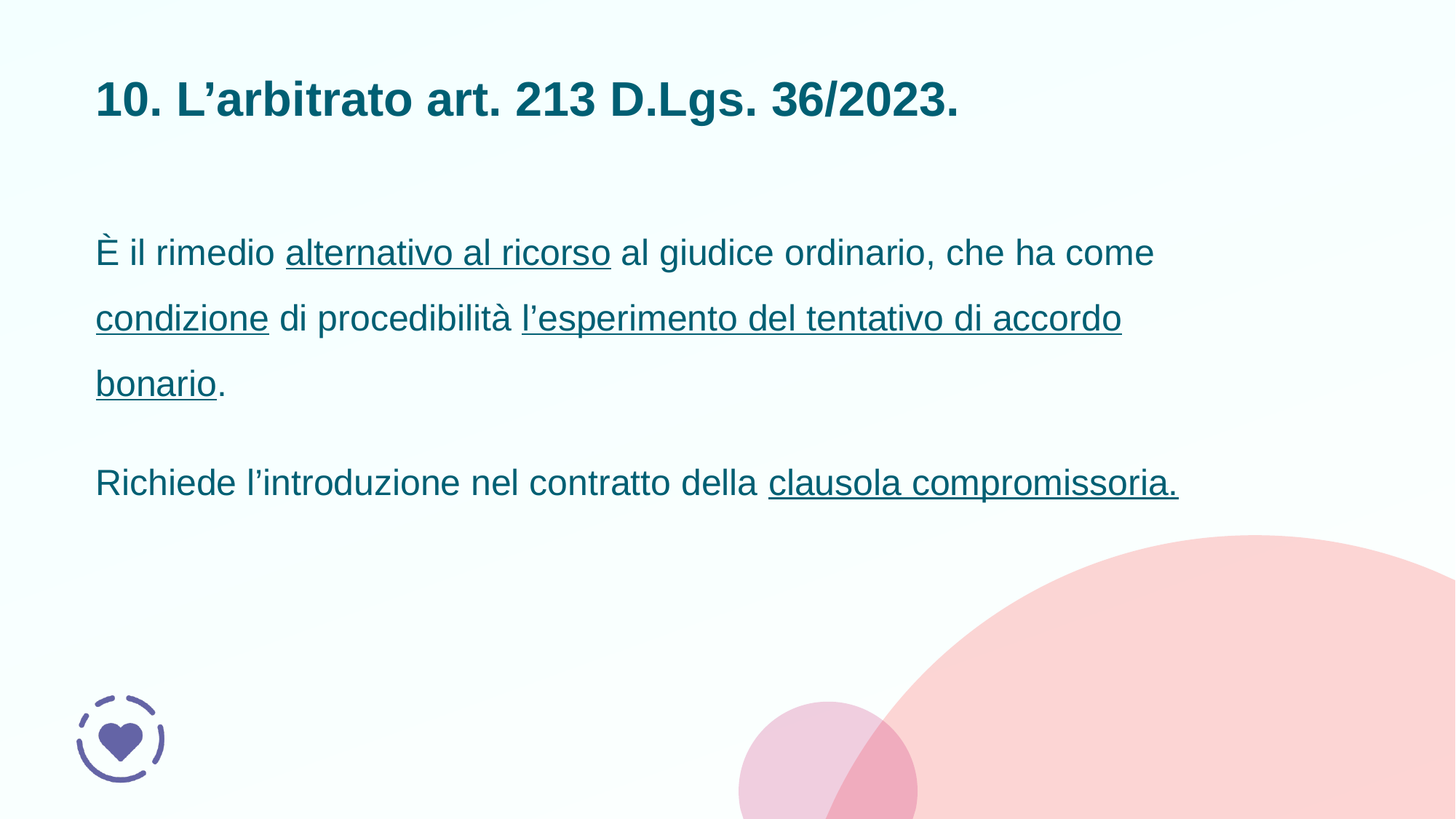

# 10. L’arbitrato art. 213 D.Lgs. 36/2023.
È il rimedio alternativo al ricorso al giudice ordinario, che ha come condizione di procedibilità l’esperimento del tentativo di accordo bonario.
Richiede l’introduzione nel contratto della clausola compromissoria.